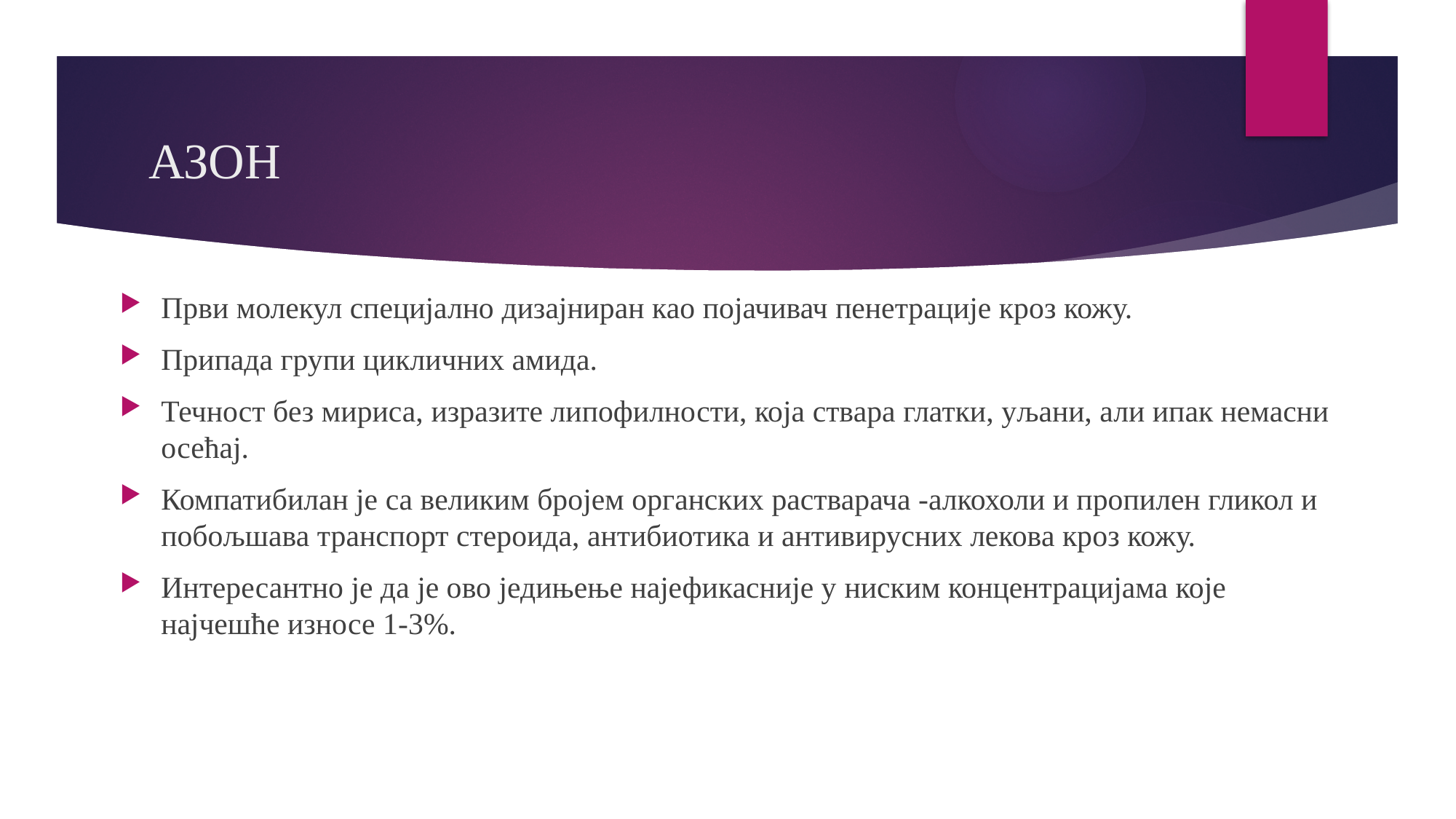

# АЗОН
Први молекул специјално дизајниран као појачивач пенетрације кроз кожу.
Припада групи цикличних амида.
Течност без мириса, изразите липофилности, која ствара глатки, уљани, али ипак немасни осећај.
Компатибилан је са великим бројем органских растварача -алкохоли и пропилен гликол и побољшава транспорт стероида, антибиотика и антивирусних лекова кроз кожу.
Интересантно је да је ово једињење најефикасније у ниским концентрацијама које најчешће износе 1-3%.